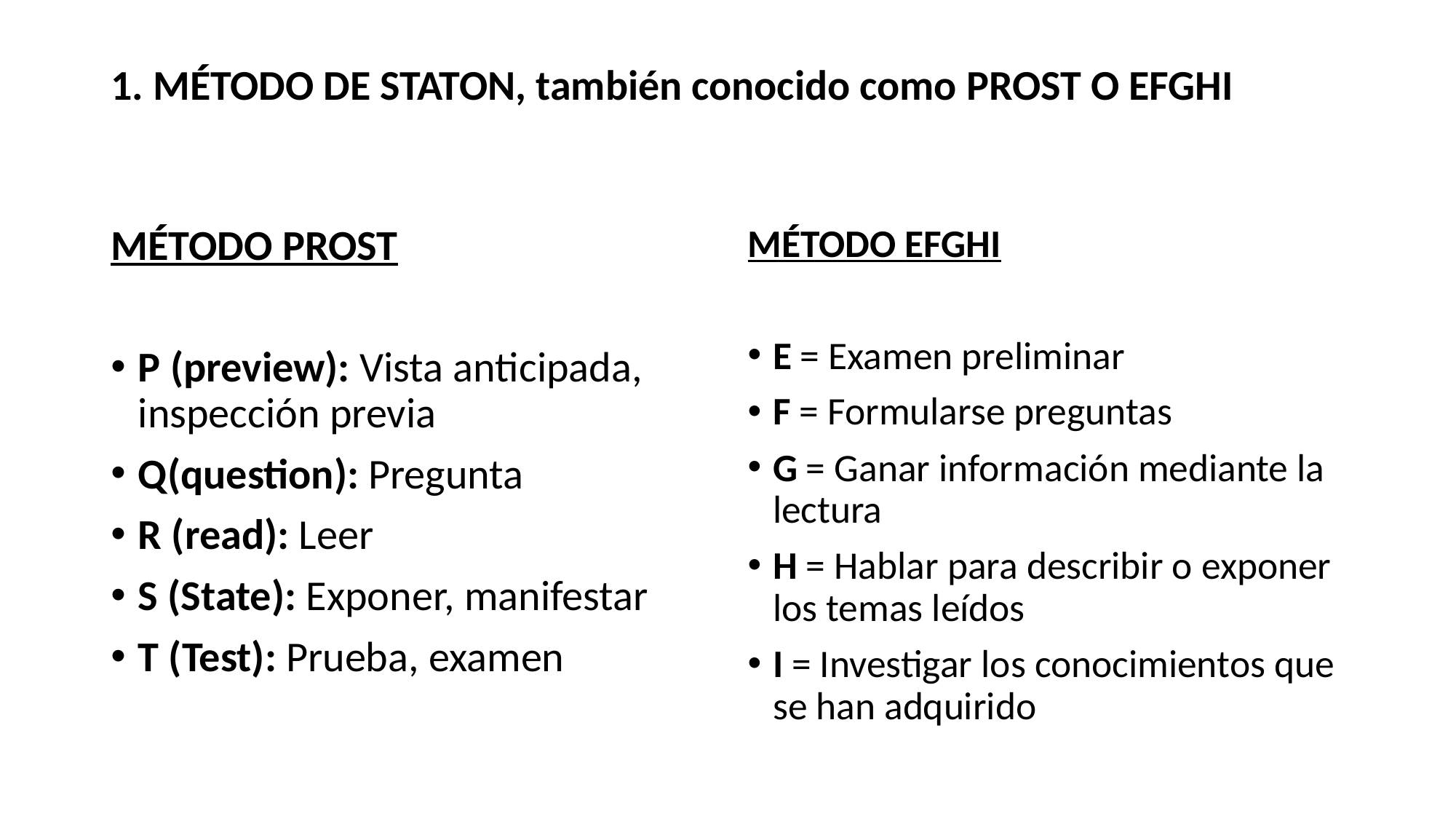

# 1. MÉTODO DE STATON, también conocido como PROST O EFGHI
MÉTODO PROST

P (preview): Vista anticipada, inspección previa
Q(question): Pregunta
R (read): Leer
S (State): Exponer, manifestar
T (Test): Prueba, examen
MÉTODO EFGHI

E = Examen preliminar
F = Formularse preguntas
G = Ganar información mediante la lectura
H = Hablar para describir o exponer los temas leídos
I = Investigar los conocimientos que se han adquirido